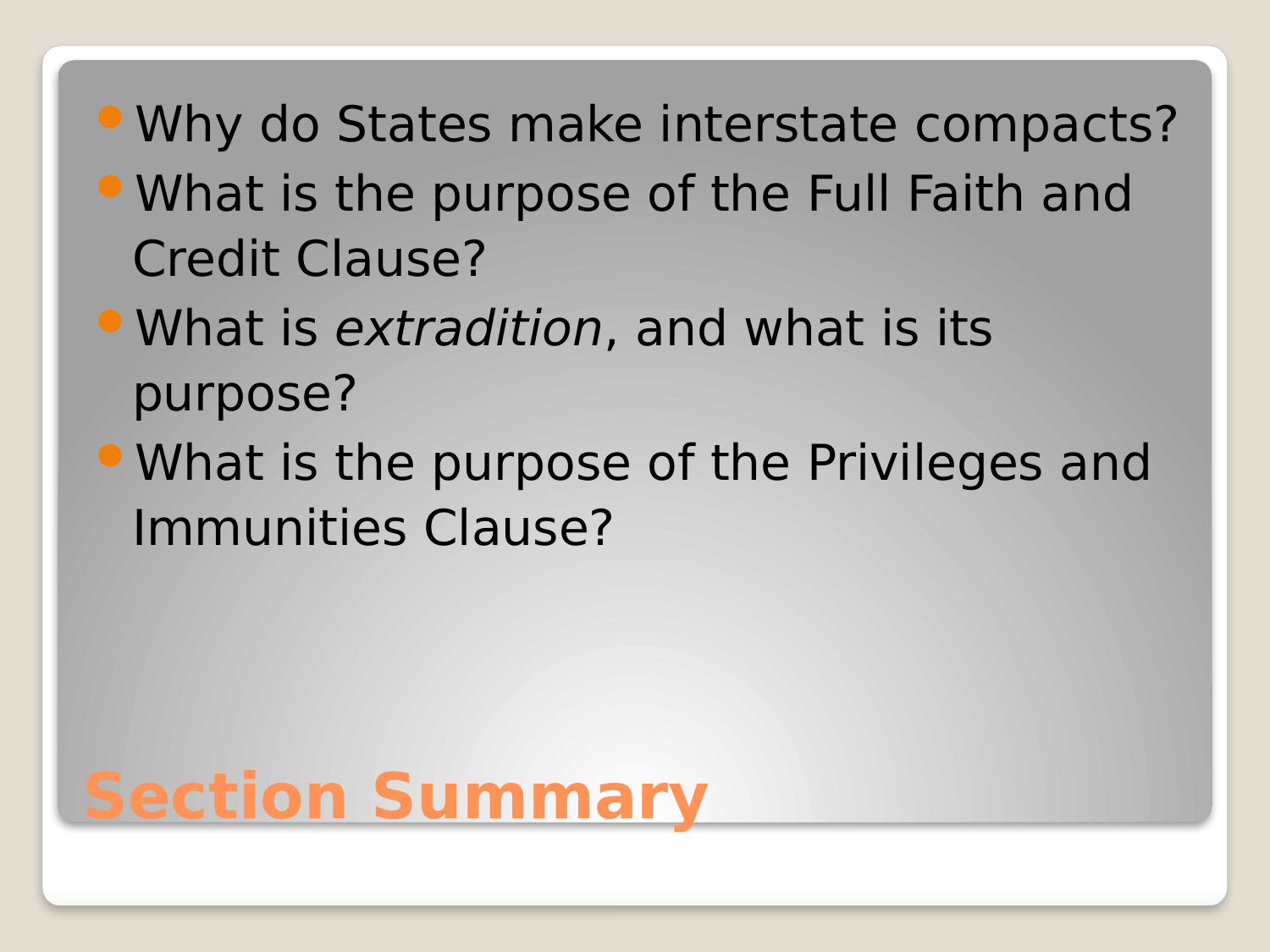

Why do States make interstate compacts?
What is the purpose of the Full Faith and Credit Clause?
What is extradition, and what is its purpose?
What is the purpose of the Privileges and Immunities Clause?

# Section Summary